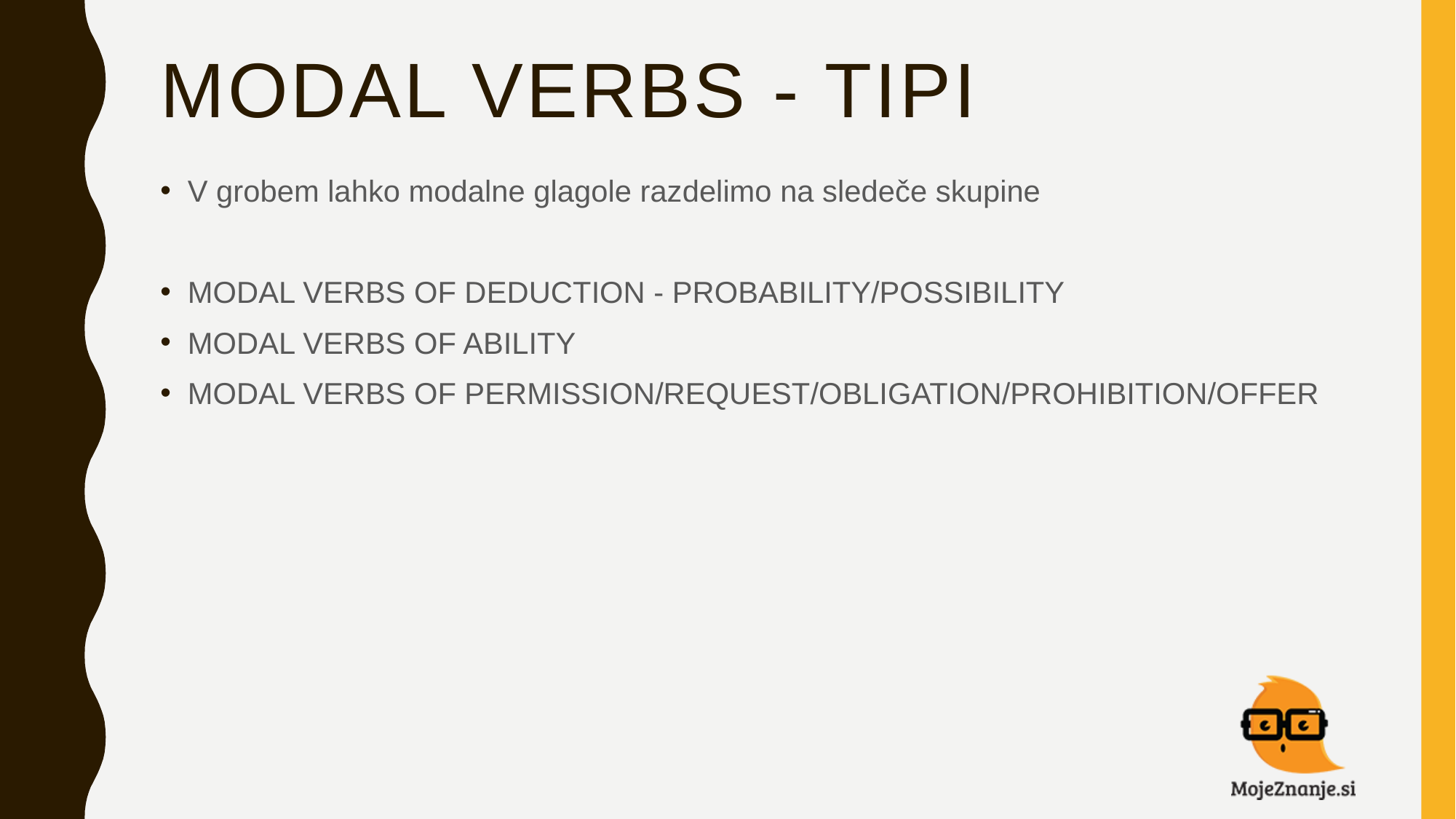

# MODAL VERBS - TIPI
V grobem lahko modalne glagole razdelimo na sledeče skupine

MODAL VERBS OF DEDUCTION - PROBABILITY/POSSIBILITY
MODAL VERBS OF ABILITY
MODAL VERBS OF PERMISSION/REQUEST/OBLIGATION/PROHIBITION/OFFER